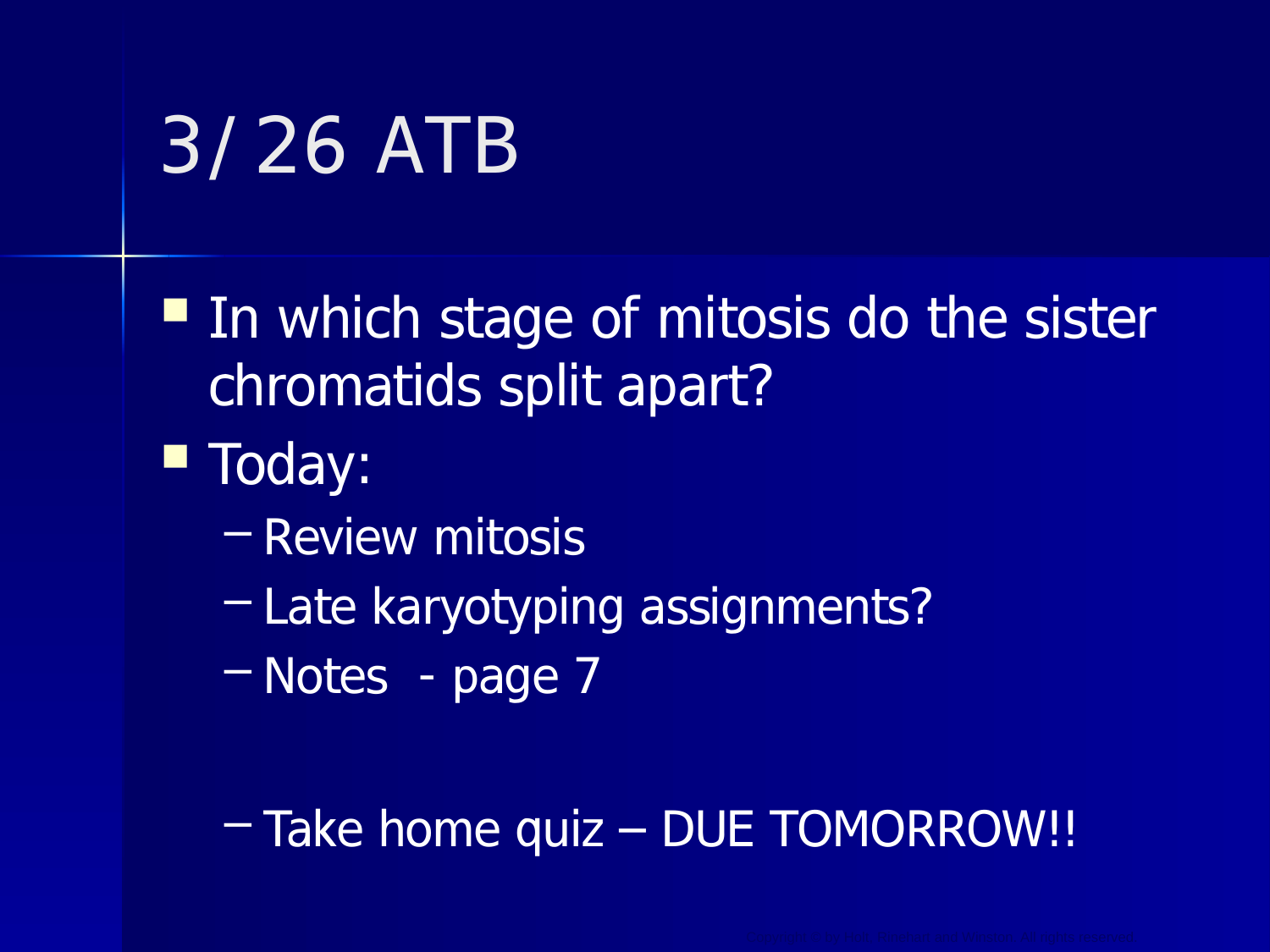

# 3/26 ATB
In which stage of mitosis do the sister chromatids split apart?
Today:
Review mitosis
Late karyotyping assignments?
Notes  - page 7

Take home quiz – DUE TOMORROW!!